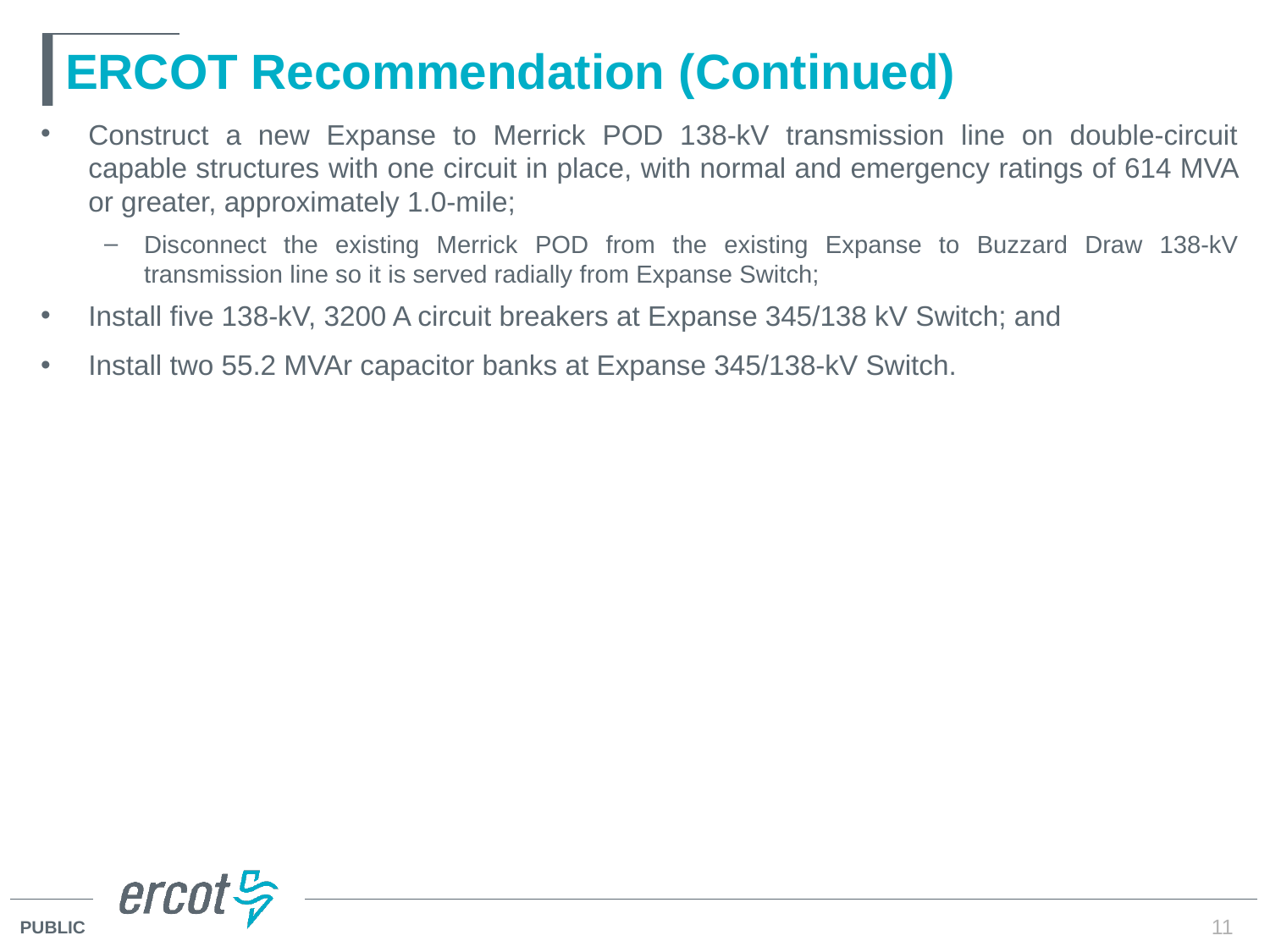

# ERCOT Recommendation (Continued)
Construct a new Expanse to Merrick POD 138-kV transmission line on double-circuit capable structures with one circuit in place, with normal and emergency ratings of 614 MVA or greater, approximately 1.0-mile;
Disconnect the existing Merrick POD from the existing Expanse to Buzzard Draw 138-kV transmission line so it is served radially from Expanse Switch;
Install five 138-kV, 3200 A circuit breakers at Expanse 345/138 kV Switch; and
Install two 55.2 MVAr capacitor banks at Expanse 345/138-kV Switch.
11